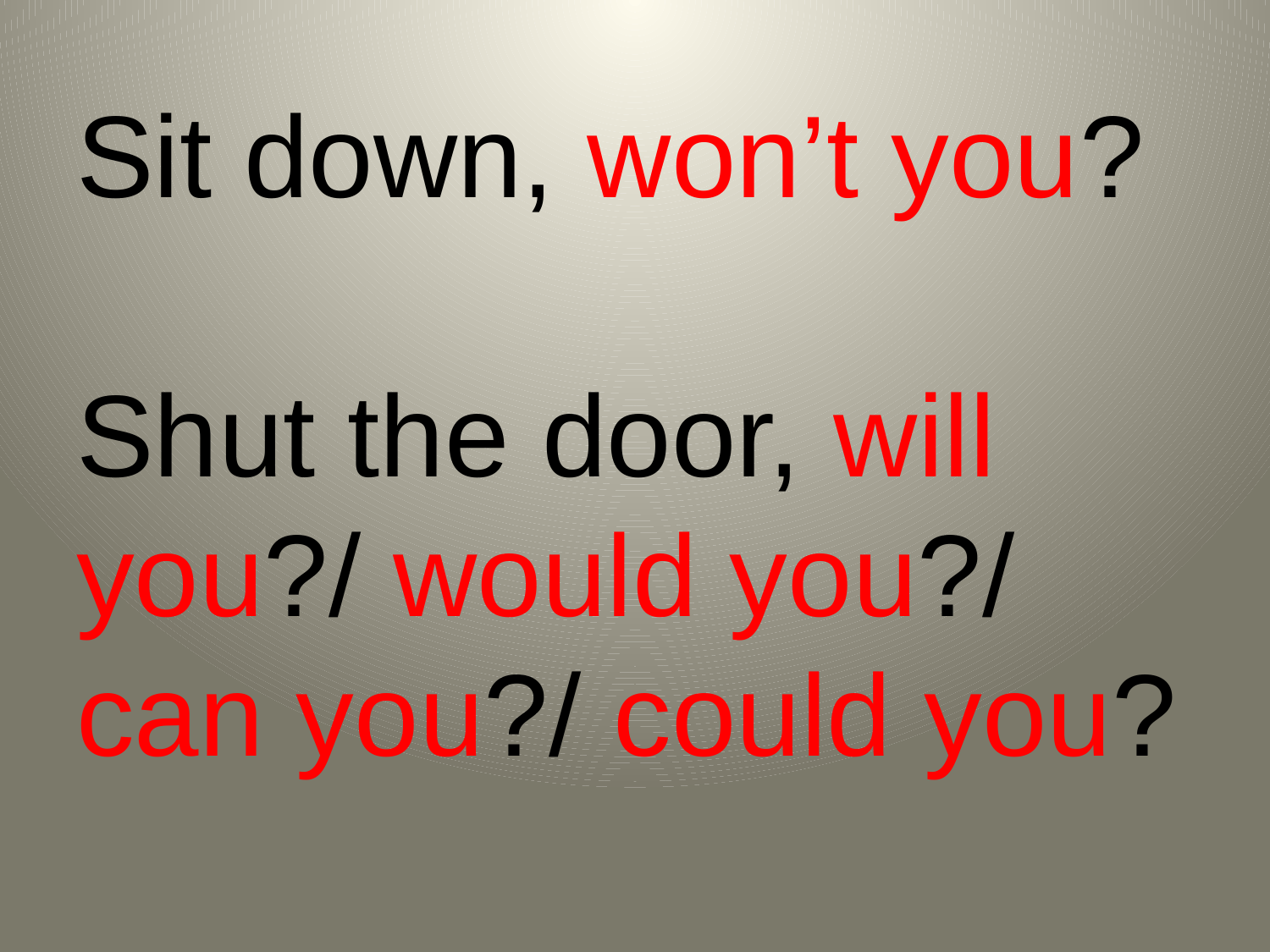

# Sit down, won’t you? Shut the door, will you?/ would you?/ can you?/ could you?